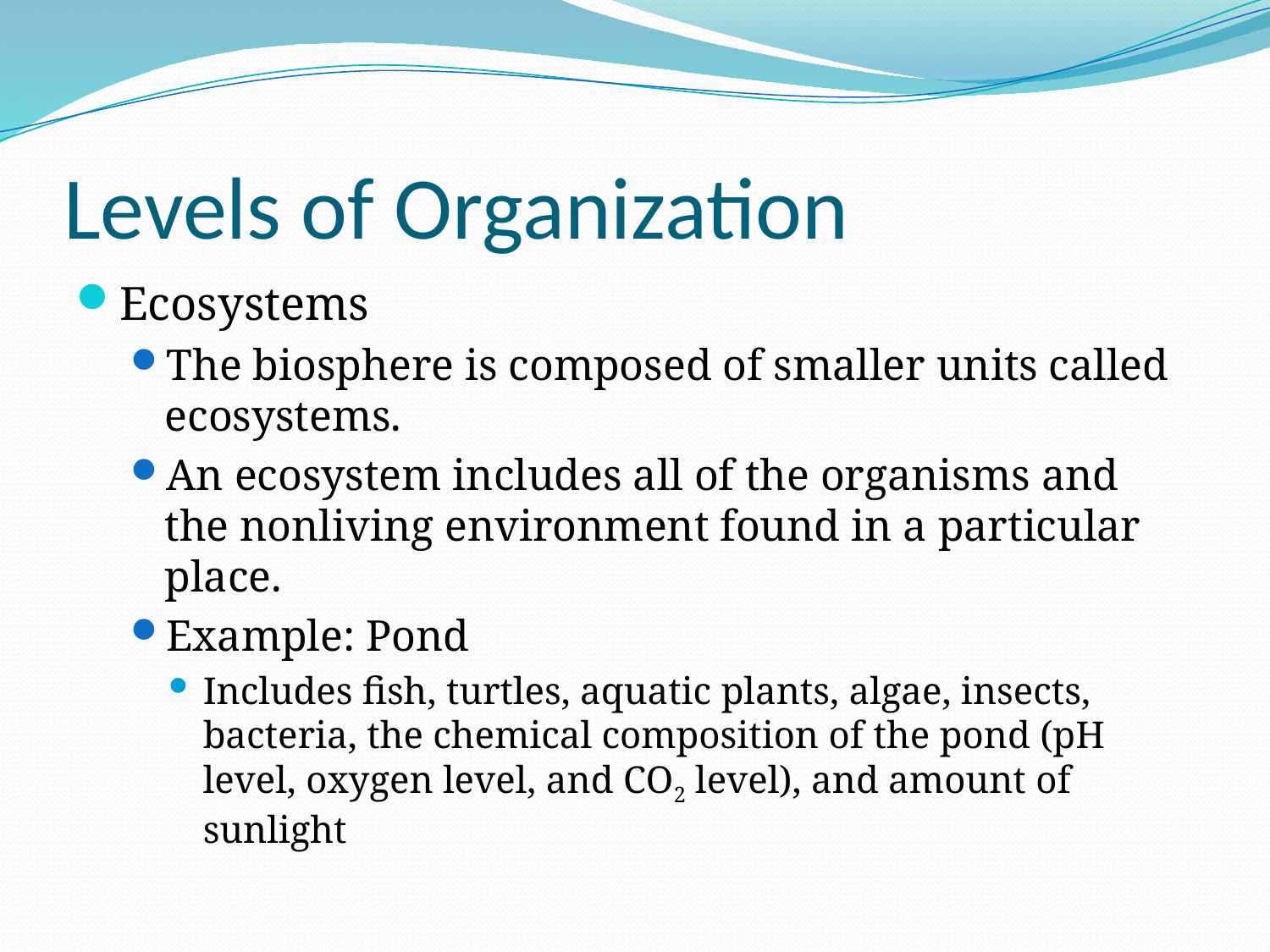

# Levels of Organization
Ecosystems
The biosphere is composed of smaller units called ecosystems.
An ecosystem includes all of the organisms and the nonliving environment found in a particular place.
Example: Pond
Includes fish, turtles, aquatic plants, algae, insects, bacteria, the chemical composition of the pond (pH level, oxygen level, and CO2 level), and amount of sunlight